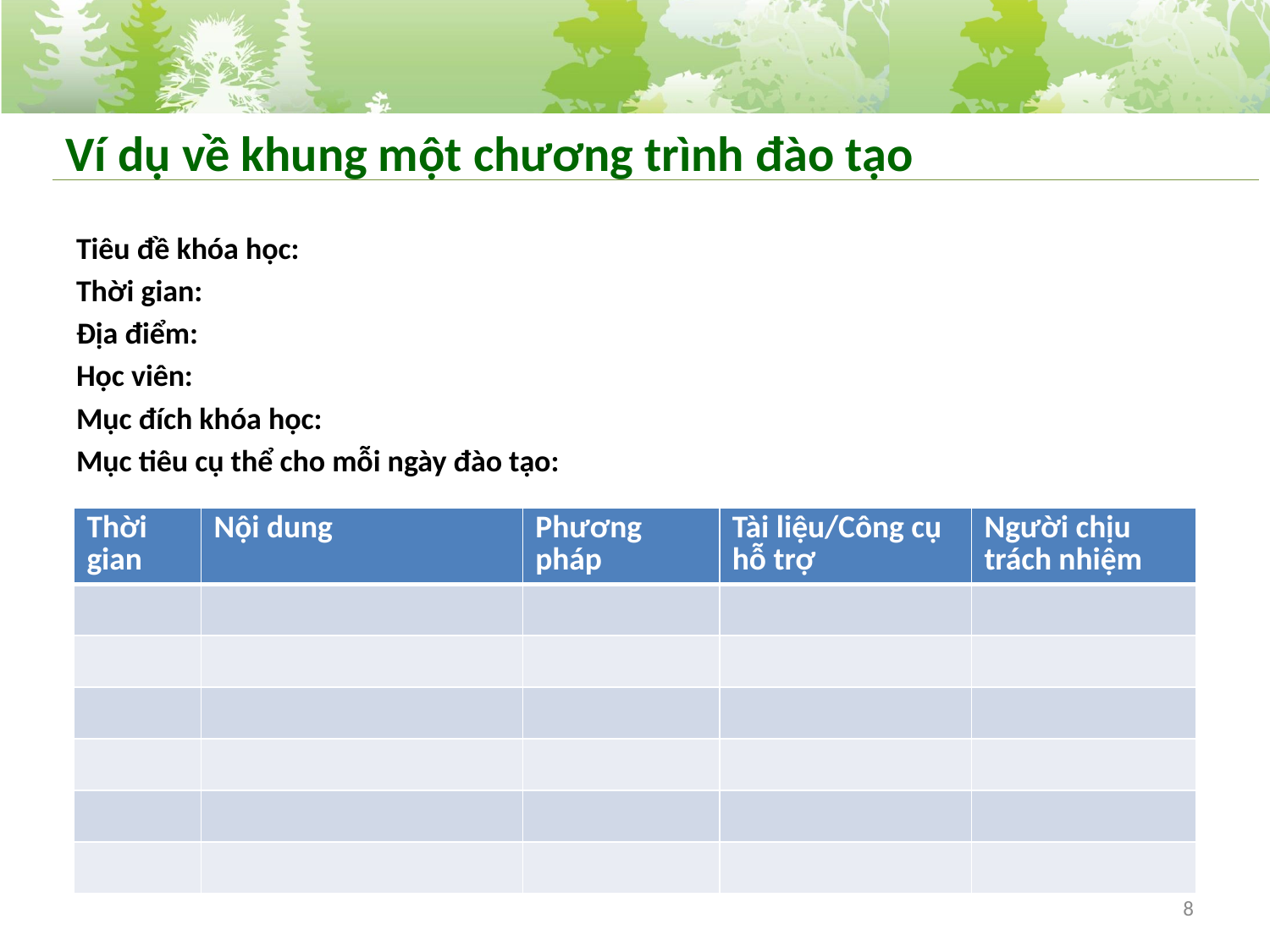

# Ví dụ về khung một chương trình đào tạo
Tiêu đề khóa học:
Thời gian:
Địa điểm:
Học viên:
Mục đích khóa học:
Mục tiêu cụ thể cho mỗi ngày đào tạo:

| Thời gian | Nội dung | Phương pháp | Tài liệu/Công cụ hỗ trợ | Người chịu trách nhiệm |
| --- | --- | --- | --- | --- |
|  |  |  |  |  |
|  |  |  |  |  |
|  |  |  |  |  |
|  |  |  |  |  |
|  |  |  |  |  |
|  |  |  |  |  |
8